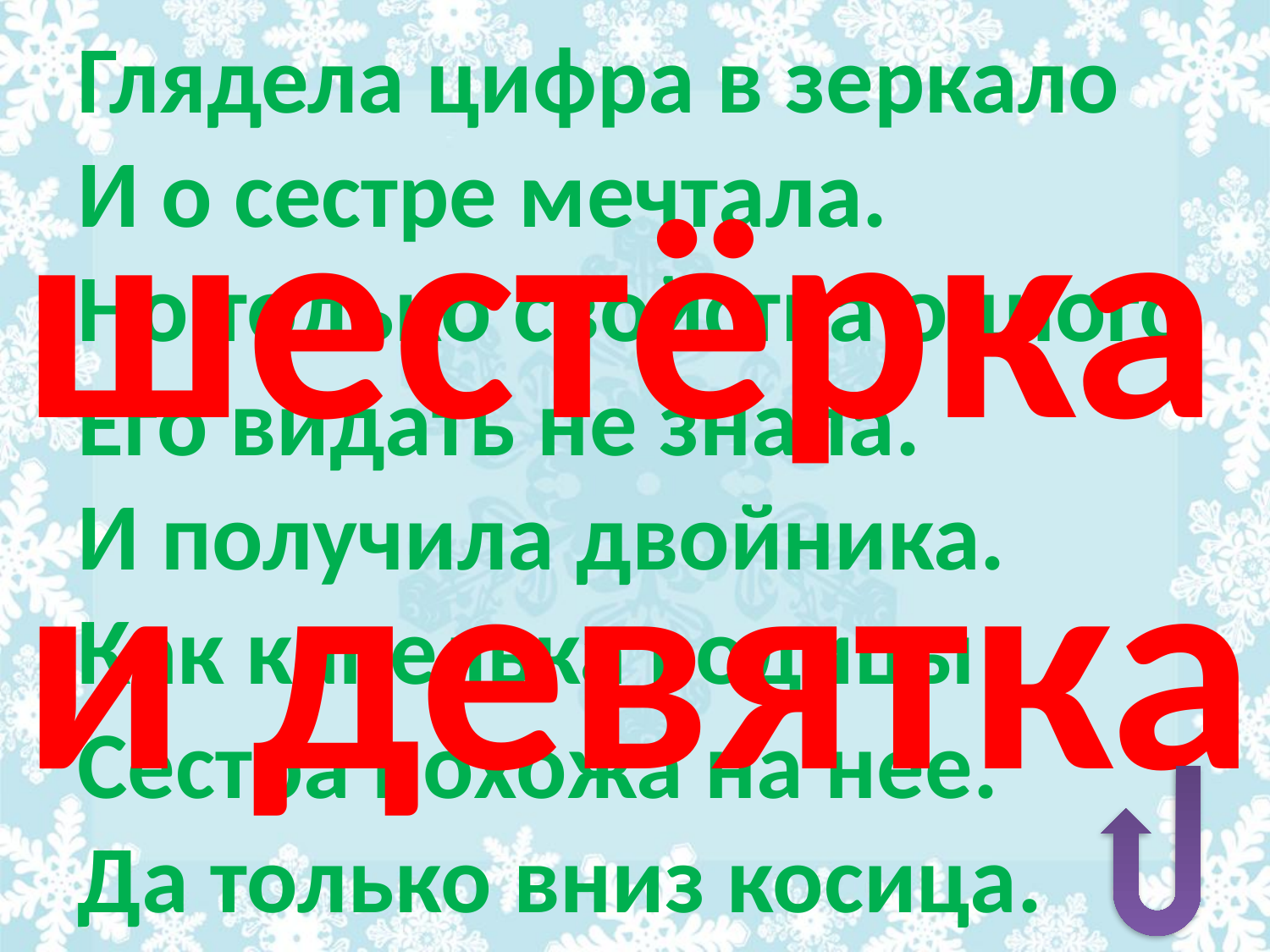

Глядела цифра в зеркало
И о сестре мечтала.
Но только свойства одного
Его видать не знала.
И получила двойника.
Как капелька водицы
Сестра похожа на нее.
Да только вниз косица.
шестёрка
и девятка